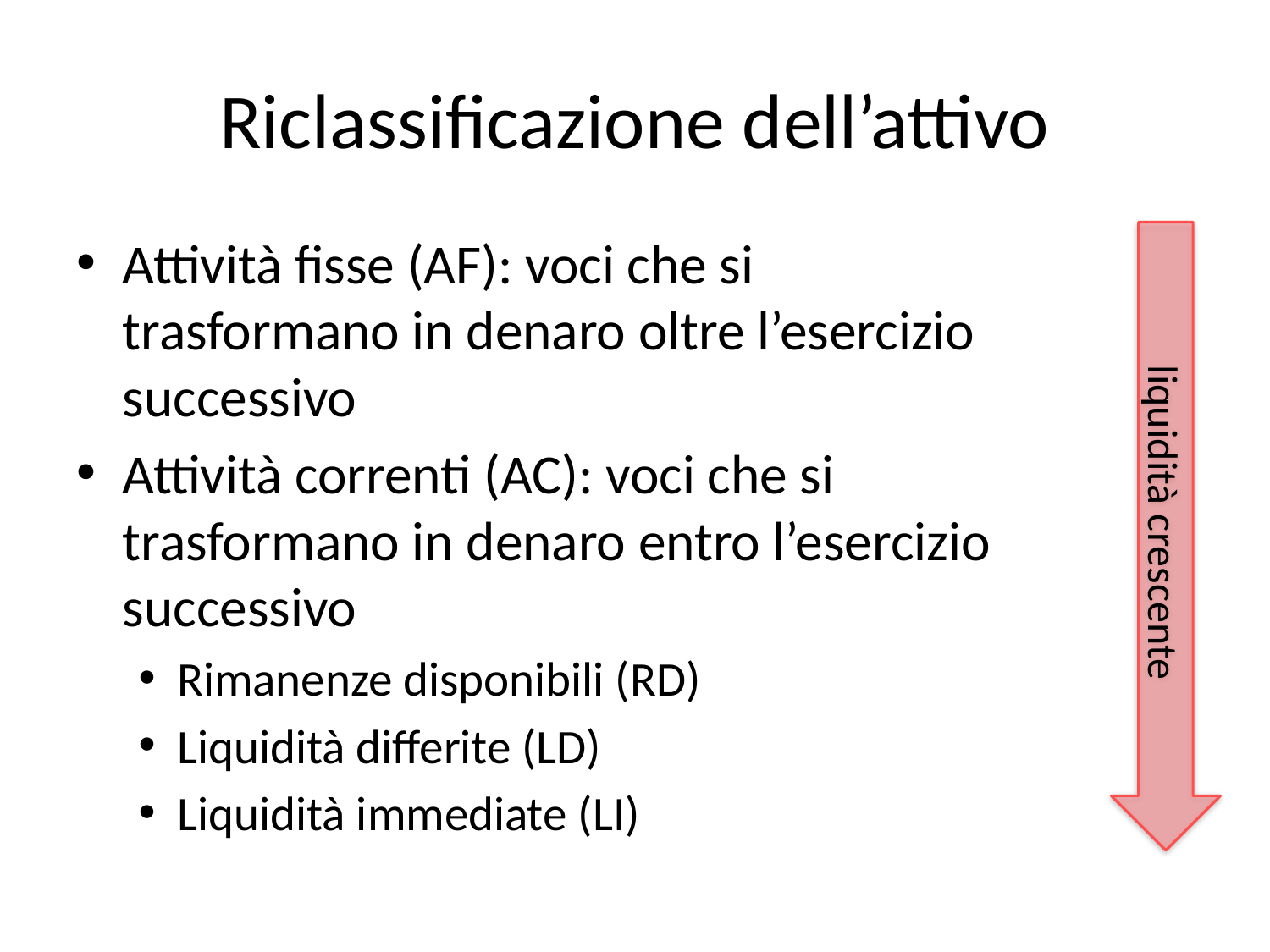

# Riclassificazione dell’attivo
Attività fisse (AF): voci che si trasformano in denaro oltre l’esercizio successivo
Attività correnti (AC): voci che si trasformano in denaro entro l’esercizio successivo
Rimanenze disponibili (RD)
Liquidità differite (LD)
Liquidità immediate (LI)
liquidità crescente